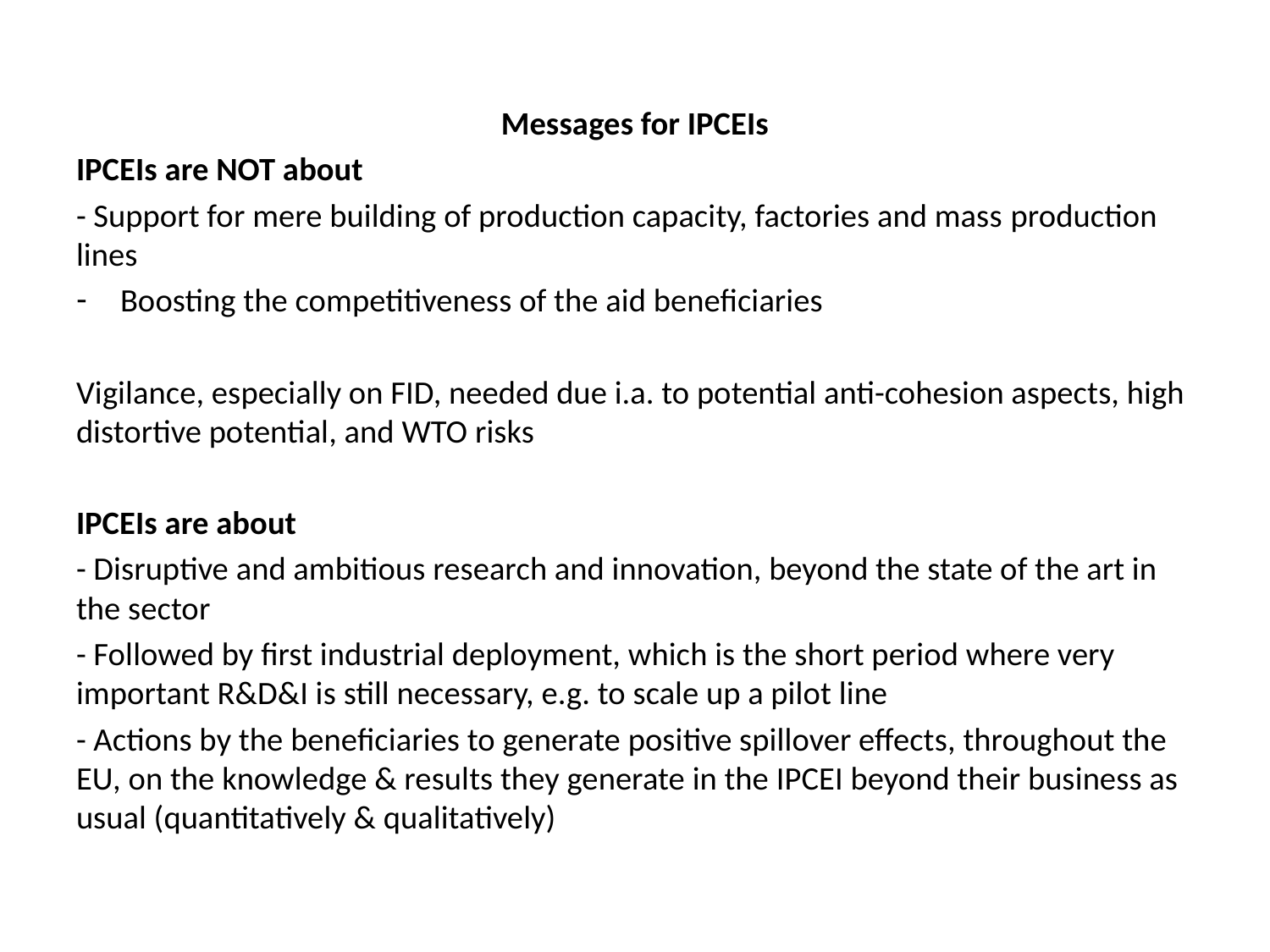

#
Messages for IPCEIs
IPCEIs are NOT about
- Support for mere building of production capacity, factories and mass production lines
Boosting the competitiveness of the aid beneficiaries

Vigilance, especially on FID, needed due i.a. to potential anti-cohesion aspects, high distortive potential, and WTO risks

IPCEIs are about
- Disruptive and ambitious research and innovation, beyond the state of the art in the sector
- Followed by first industrial deployment, which is the short period where very important R&D&I is still necessary, e.g. to scale up a pilot line
- Actions by the beneficiaries to generate positive spillover effects, throughout the EU, on the knowledge & results they generate in the IPCEI beyond their business as usual (quantitatively & qualitatively)